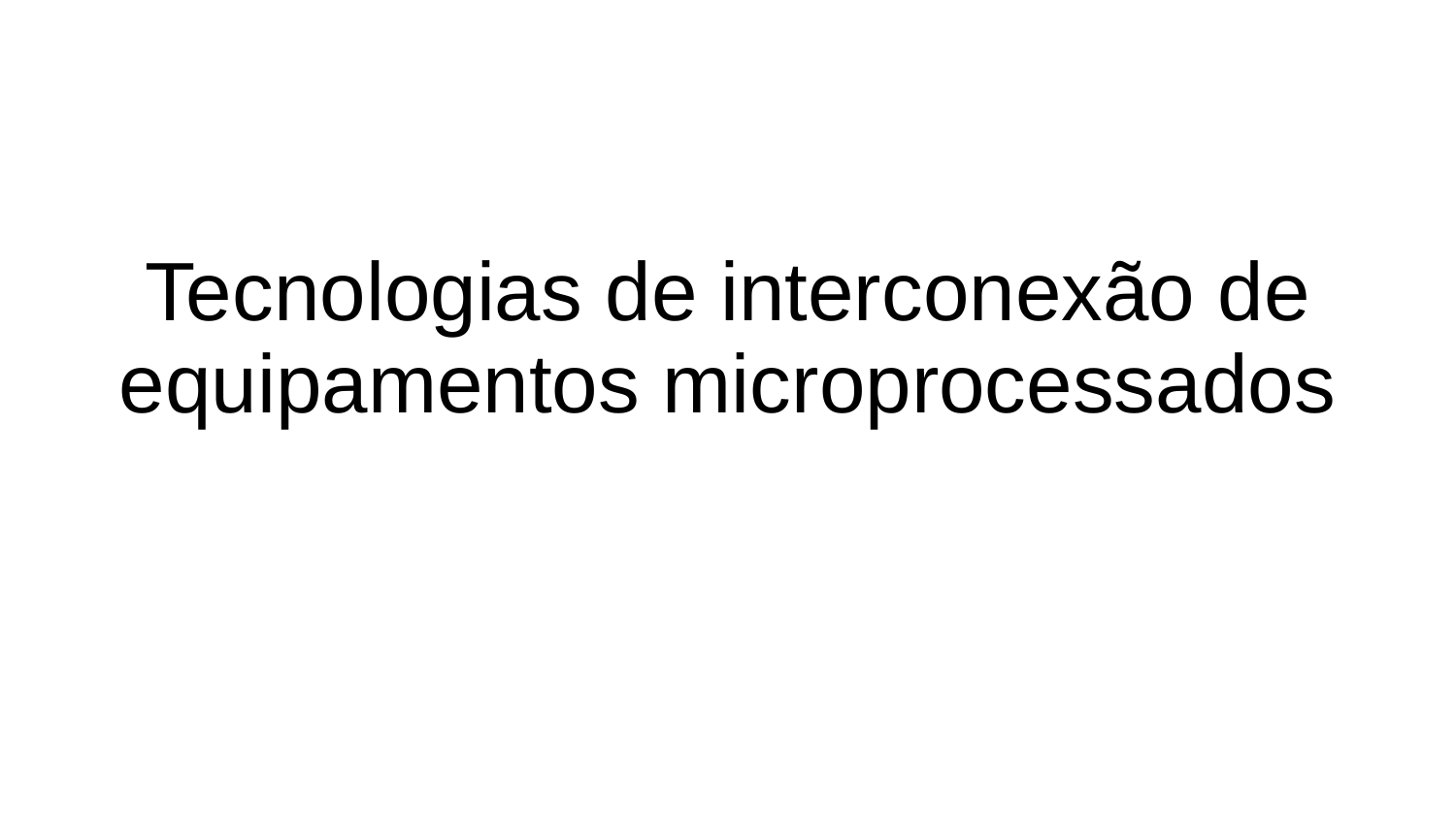

# Tecnologias de interconexão de equipamentos microprocessados